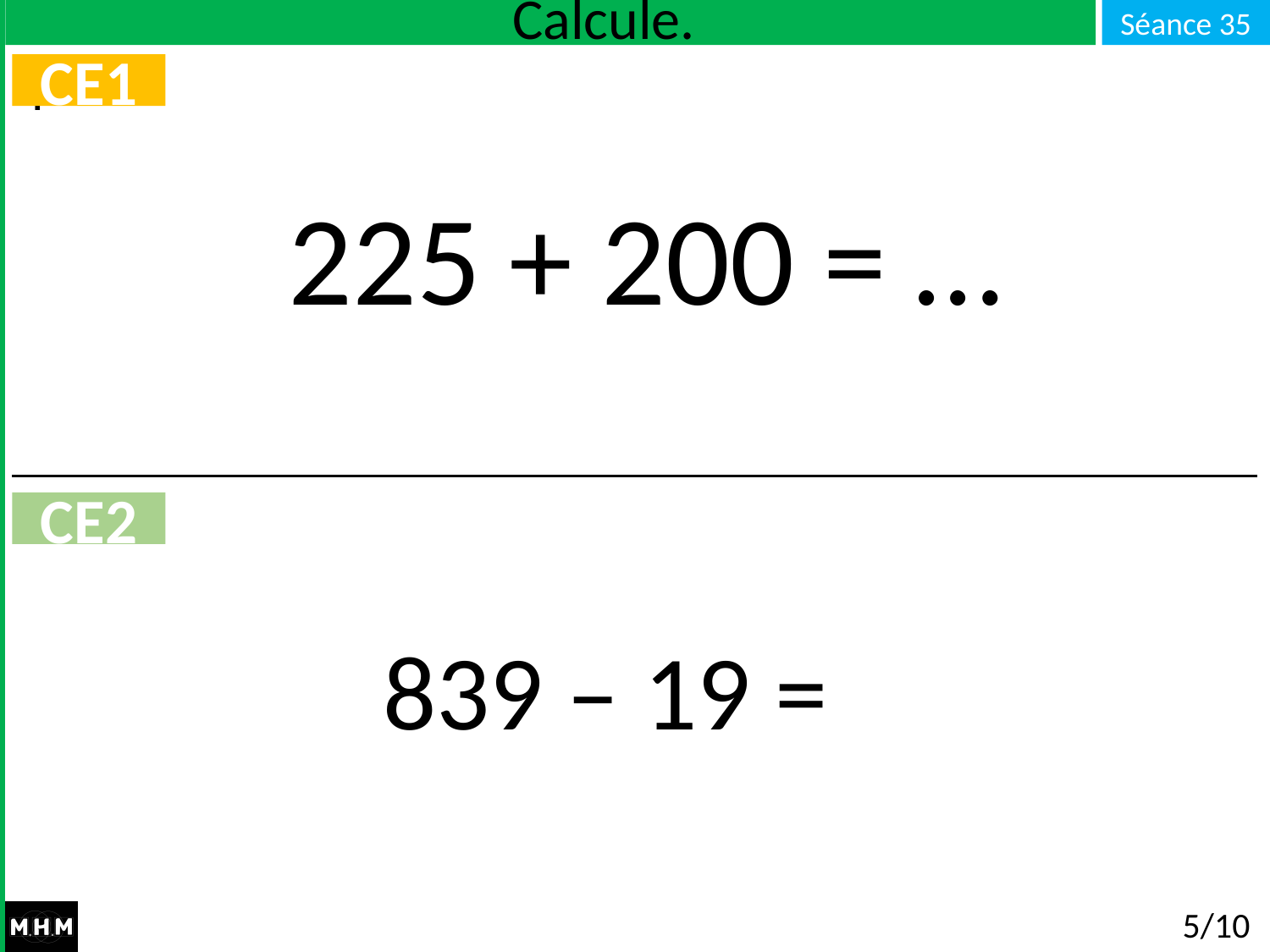

# Calcule.
CE1
225 + 200 = …
CE2
839 – 19 =
5/10